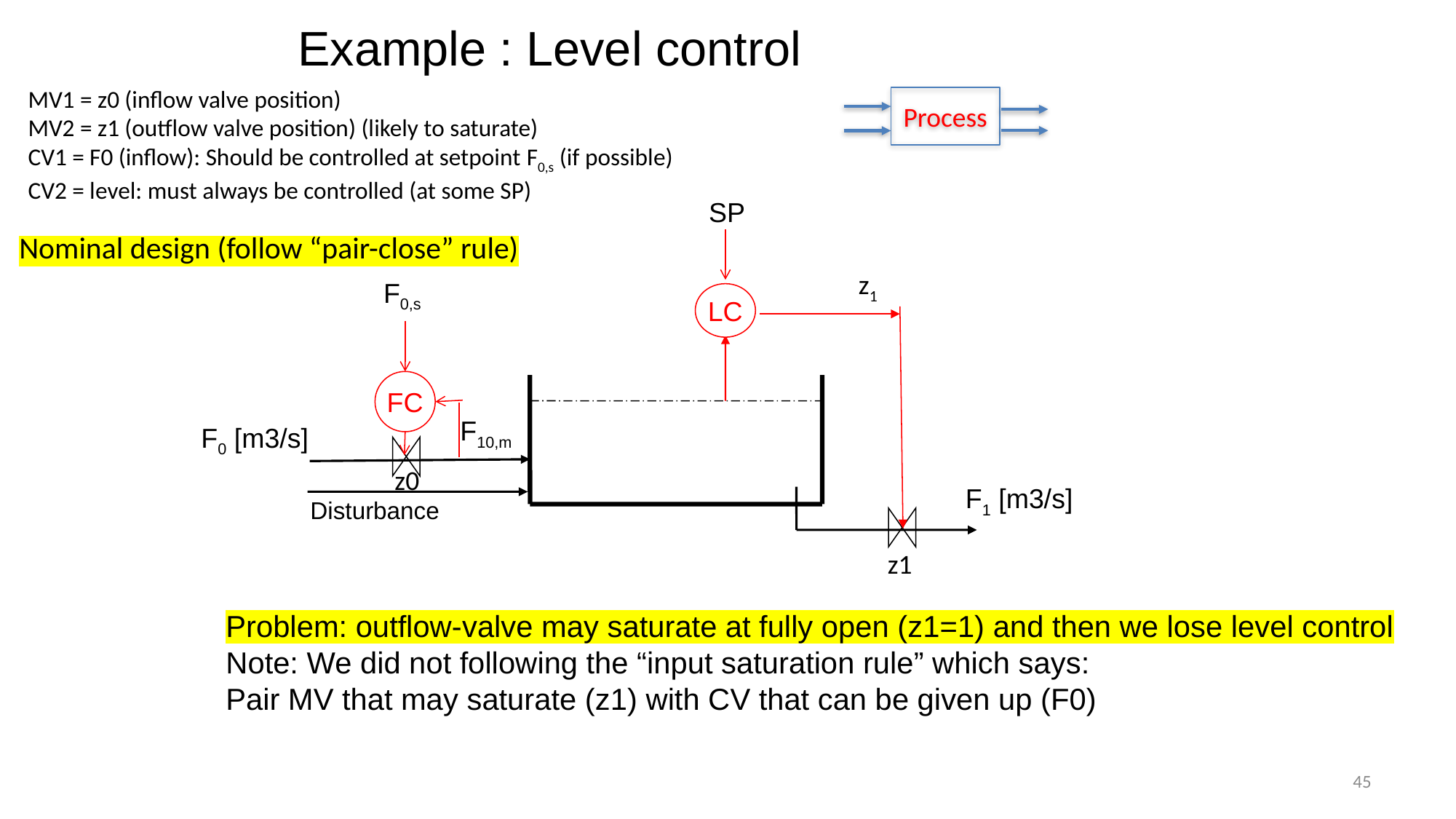

Example : Level control

Process

MV1 = z0 (inflow valve position)
MV2 = z1 (outflow valve position) (likely to saturate)
CV1 = F0 (inflow): Should be controlled at setpoint F0,s (if possible)
CV2 = level: must always be controlled (at some SP)
SP
LC

Nominal design (follow “pair-close” rule)

z1
F0,s
FC
F10,m

F0 [m3/s]

z0

F1 [m3/s]

Disturbance

z1
Problem: outflow-valve may saturate at fully open (z1=1) and then we lose level control
Note: We did not following the “input saturation rule” which says:
Pair MV that may saturate (z1) with CV that can be given up (F0)
45